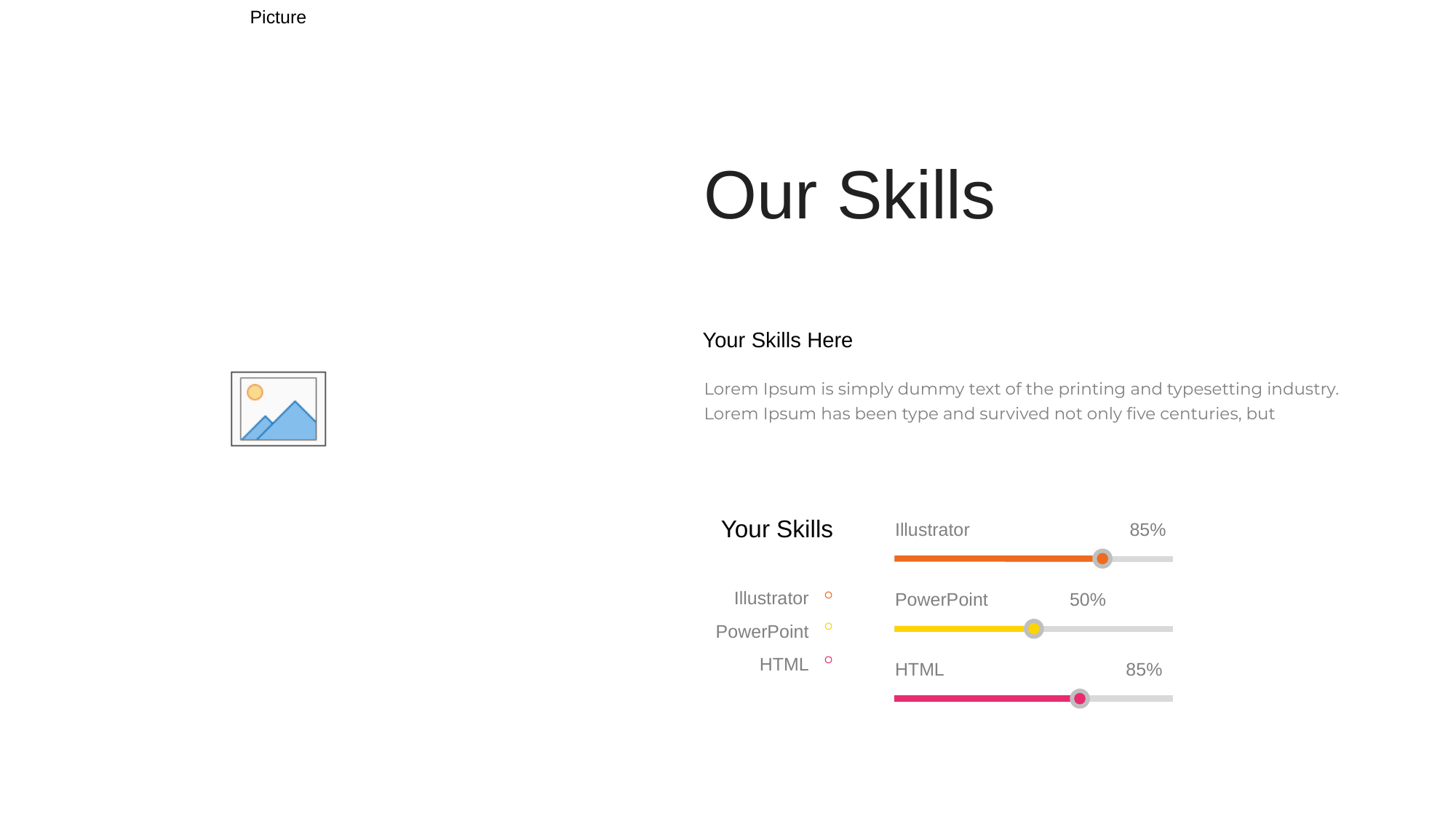

Our Skills
Your Skills Here
Lorem Ipsum is simply dummy text of the printing and typesetting industry. Lorem Ipsum has been type and survived not only five centuries, but
Your Skills
Illustrator
85%

Illustrator
PowerPoint
HTML
PowerPoint
50%

HTML
85%